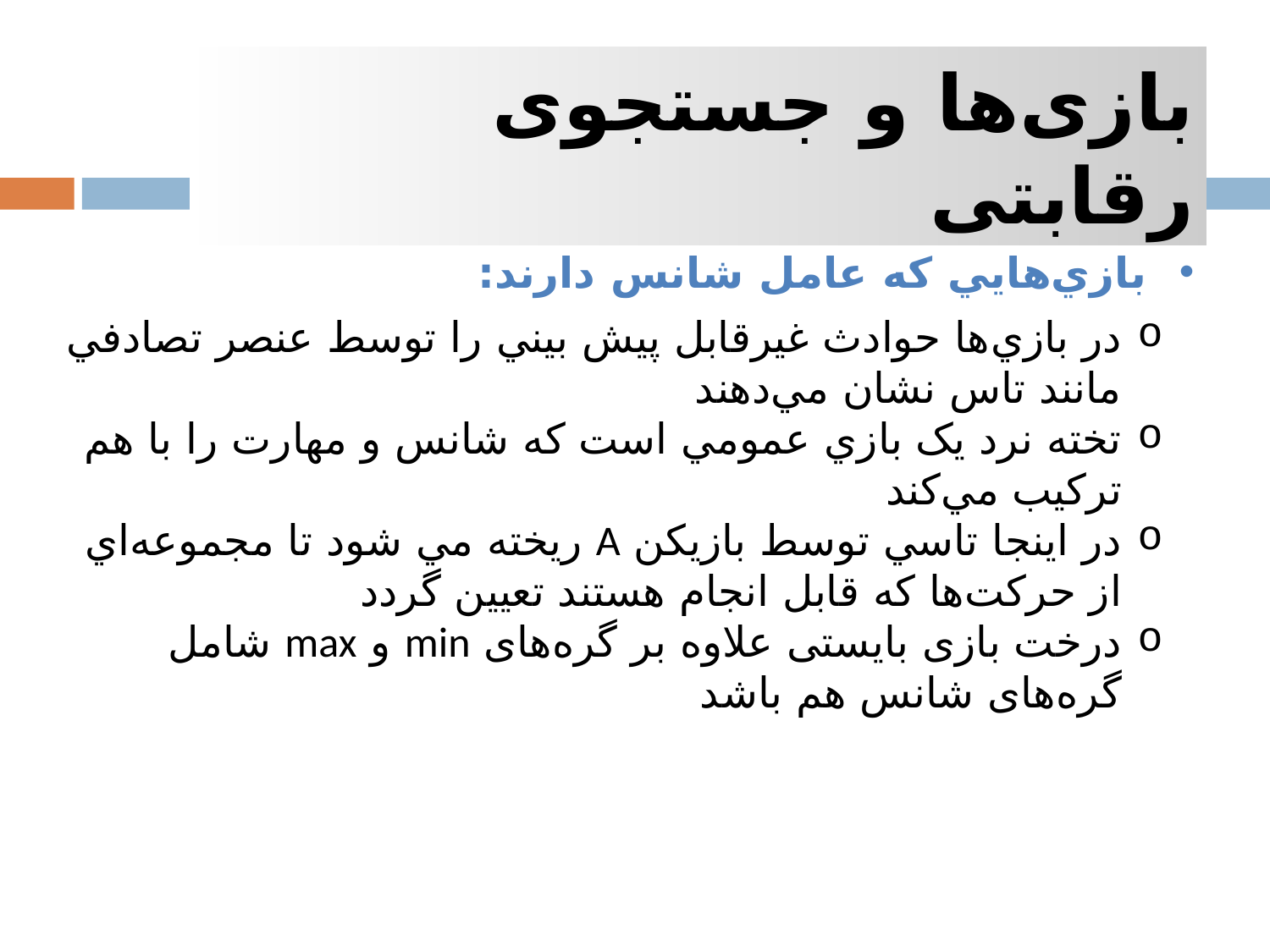

بازی‌ها و جستجوی رقابتی
بازي‌هايي که عامل شانس دارند:
در بازي‌ها حوادث غيرقابل پيش بيني را توسط عنصر تصادفي مانند تاس نشان مي‌دهند
تخته نرد يک بازي عمومي است که شانس و مهارت را با هم ترکيب مي‌کند
در اينجا تاسي توسط بازيکن A ريخته مي شود تا مجموعه‌اي از حرکت‌ها که قابل انجام هستند تعيين گردد
درخت بازی بایستی علاوه بر گره‌های min و max شامل گره‌های شانس هم باشد